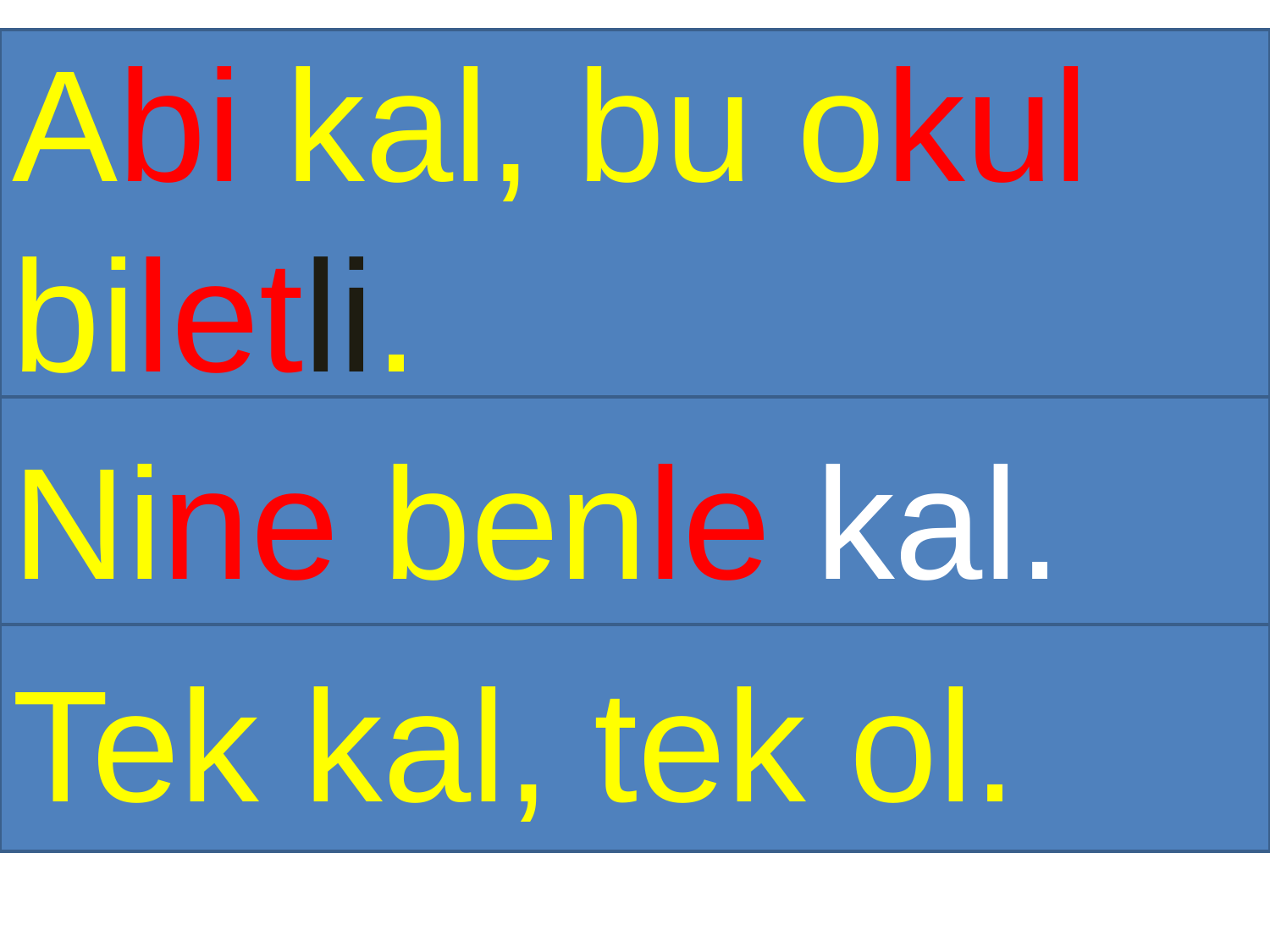

Abi kal, bu okul biletli.
Nine benle kal.
Tek kal, tek ol.